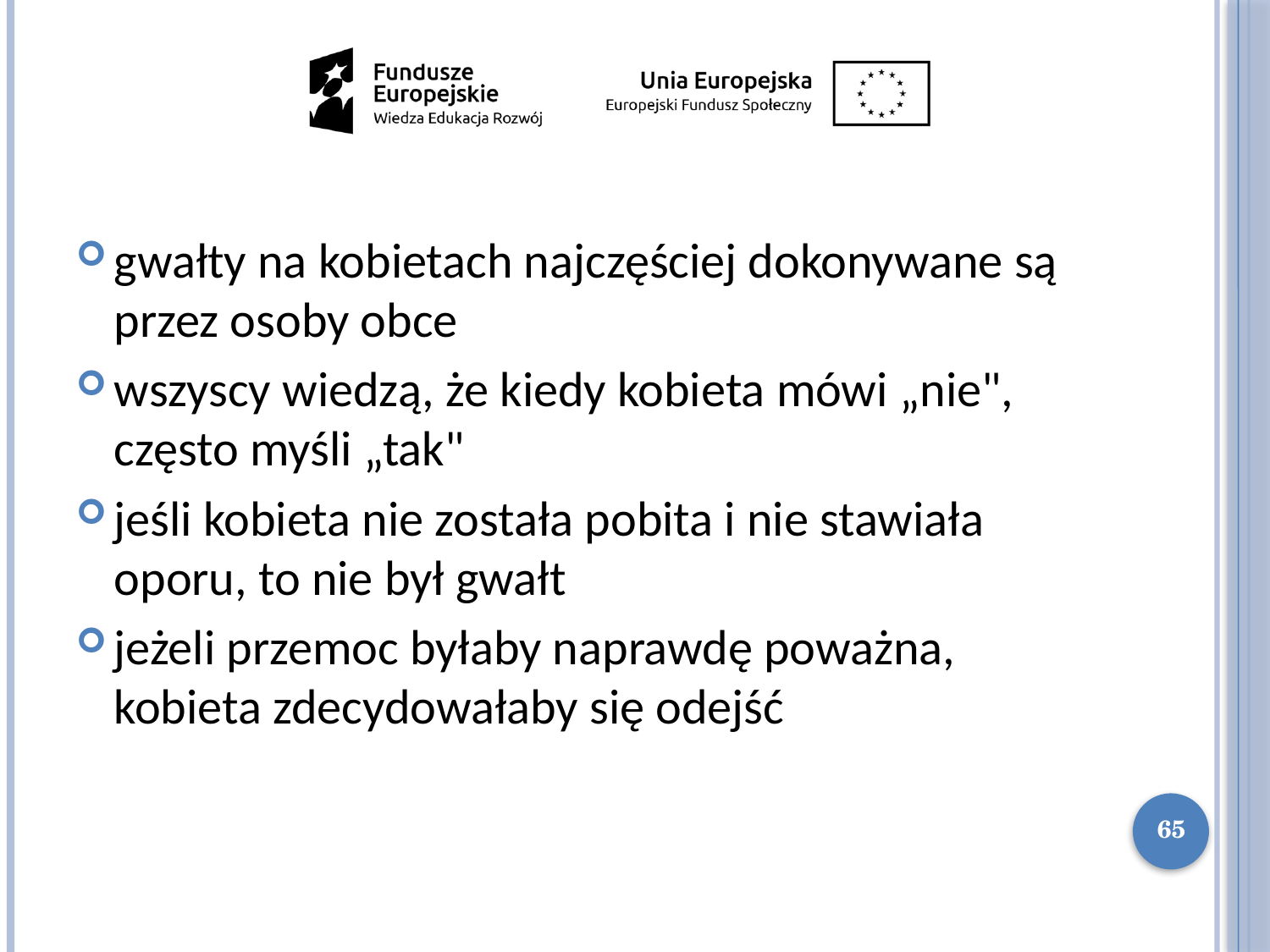

gwałty na kobietach najczęściej dokonywane są przez osoby obce
wszyscy wiedzą, że kiedy kobieta mówi „nie", często myśli „tak"
jeśli kobieta nie została pobita i nie stawiała oporu, to nie był gwałt
jeżeli przemoc byłaby naprawdę poważna, kobieta zdecydowałaby się odejść

65